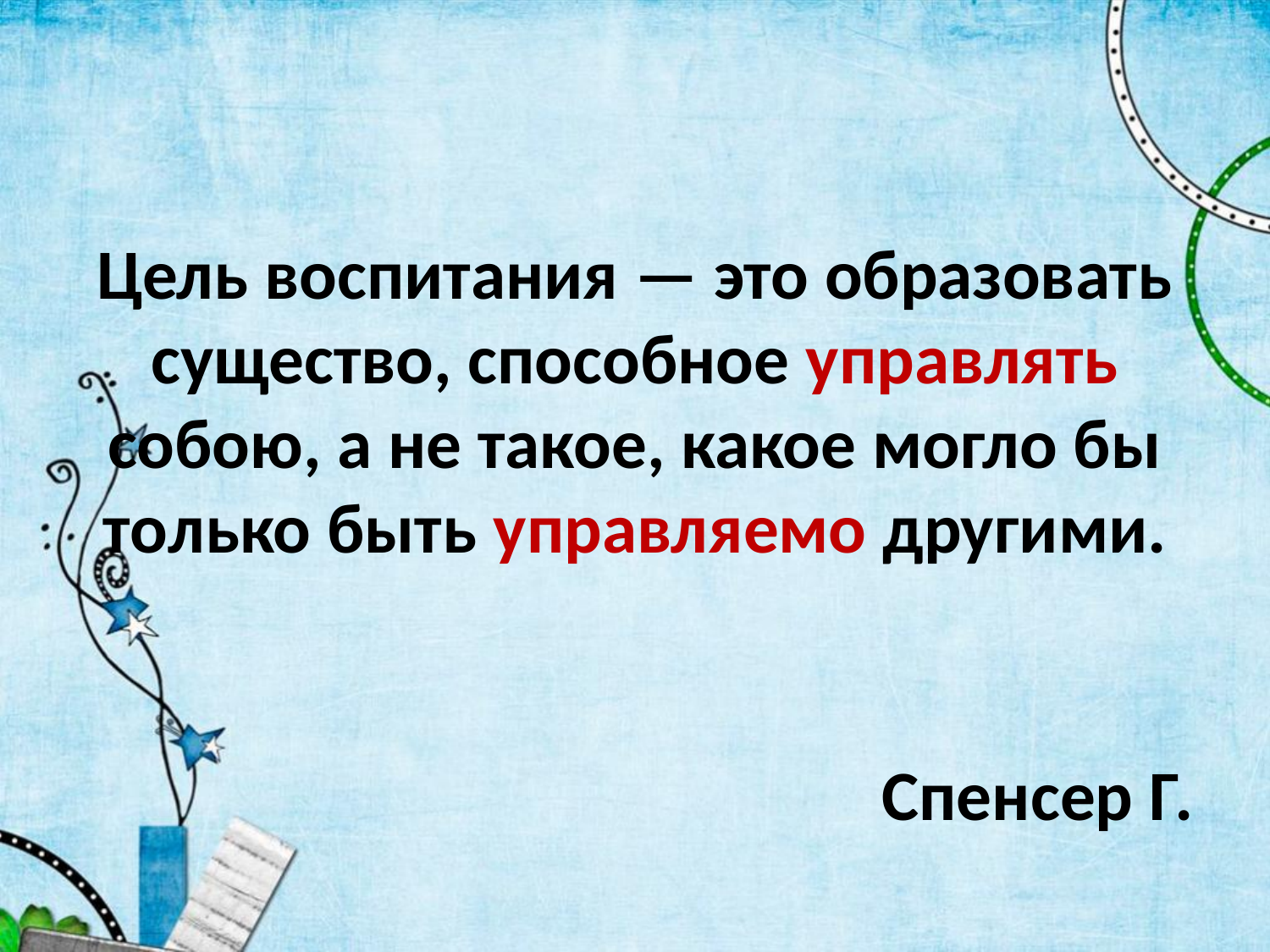

#
Цель воспитания — это образовать существо, способное управлять собою, а не такое, какое могло бы только быть управляемо другими.
                                                                                       Спенсер Г.